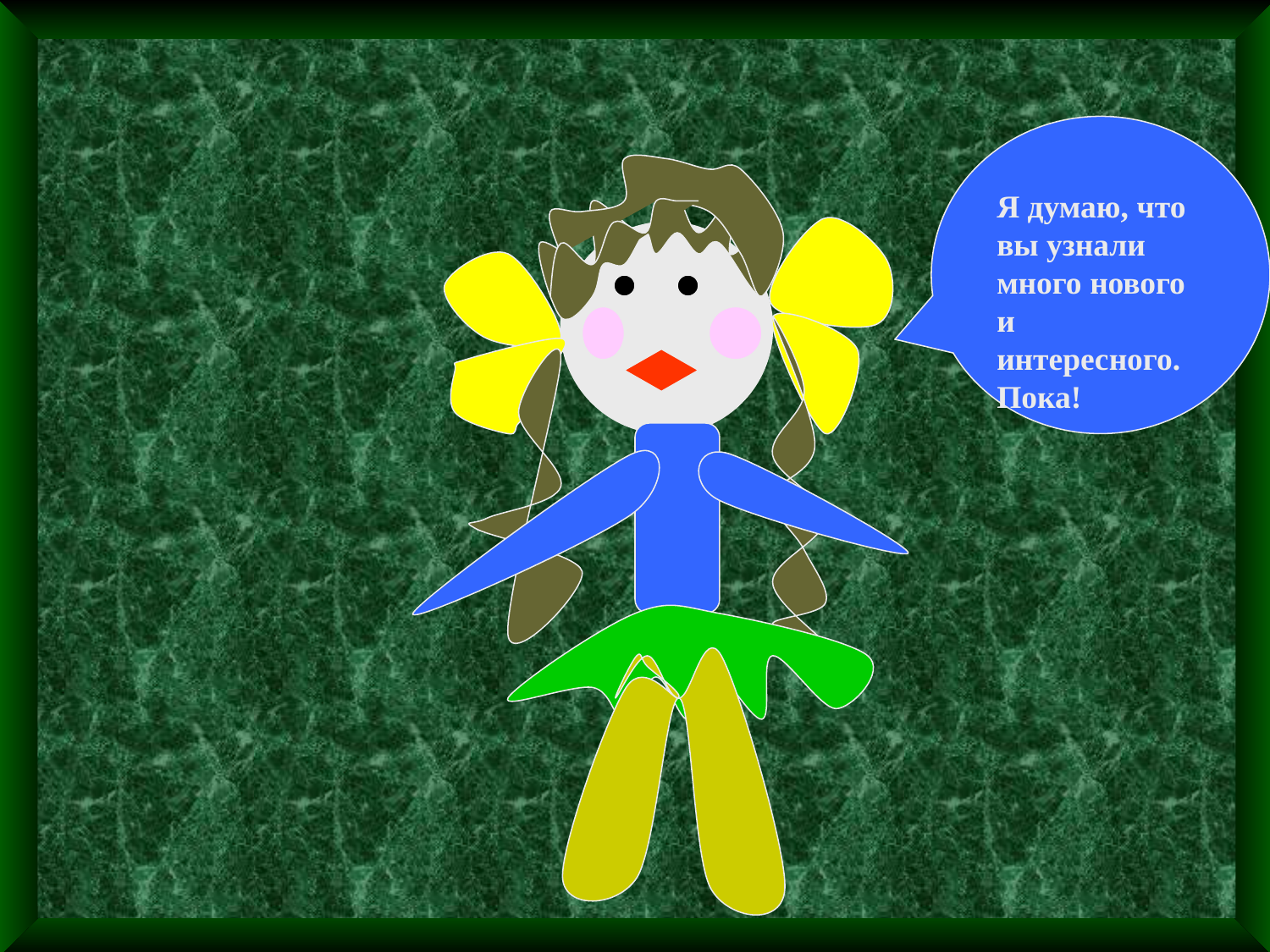

Я думаю, что вы узнали много нового и интересного. Пока!